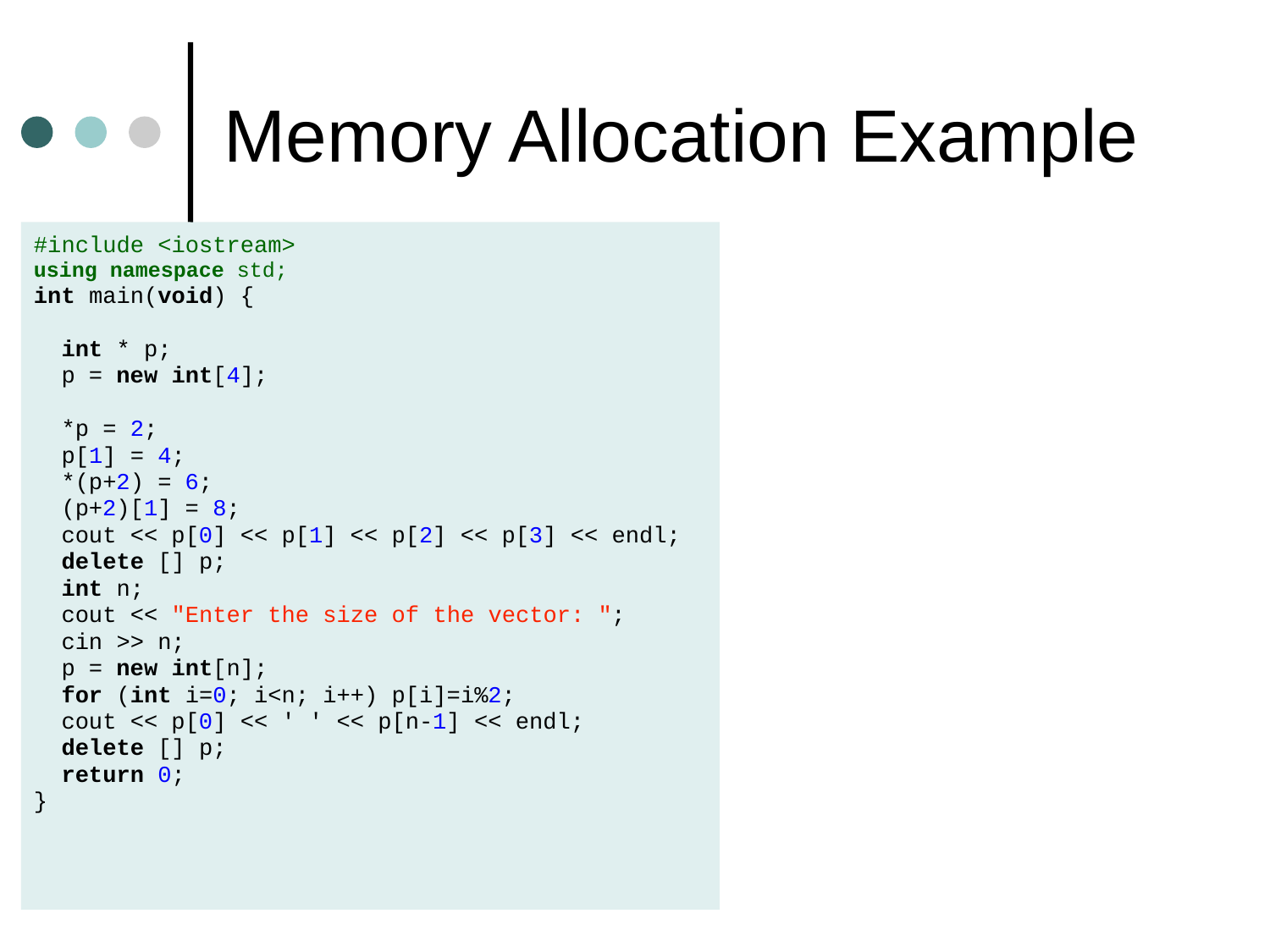

# Memory Allocation Example
#include <iostream>
using namespace std;
int main(void) {

  int * p;
  p = new int[4];

  *p = 2;
  p[1] = 4;
  *(p+2) = 6;
  (p+2)[1] = 8;
  cout << p[0] << p[1] << p[2] << p[3] << endl;
  delete [] p;
  int n;
  cout << "Enter the size of the vector: ";
  cin >> n;
  p = new int[n];
  for (int i=0; i<n; i++) p[i]=i%2;
  cout << p[0] << ' ' << p[n-1] << endl;
  delete [] p;
  return 0;
}